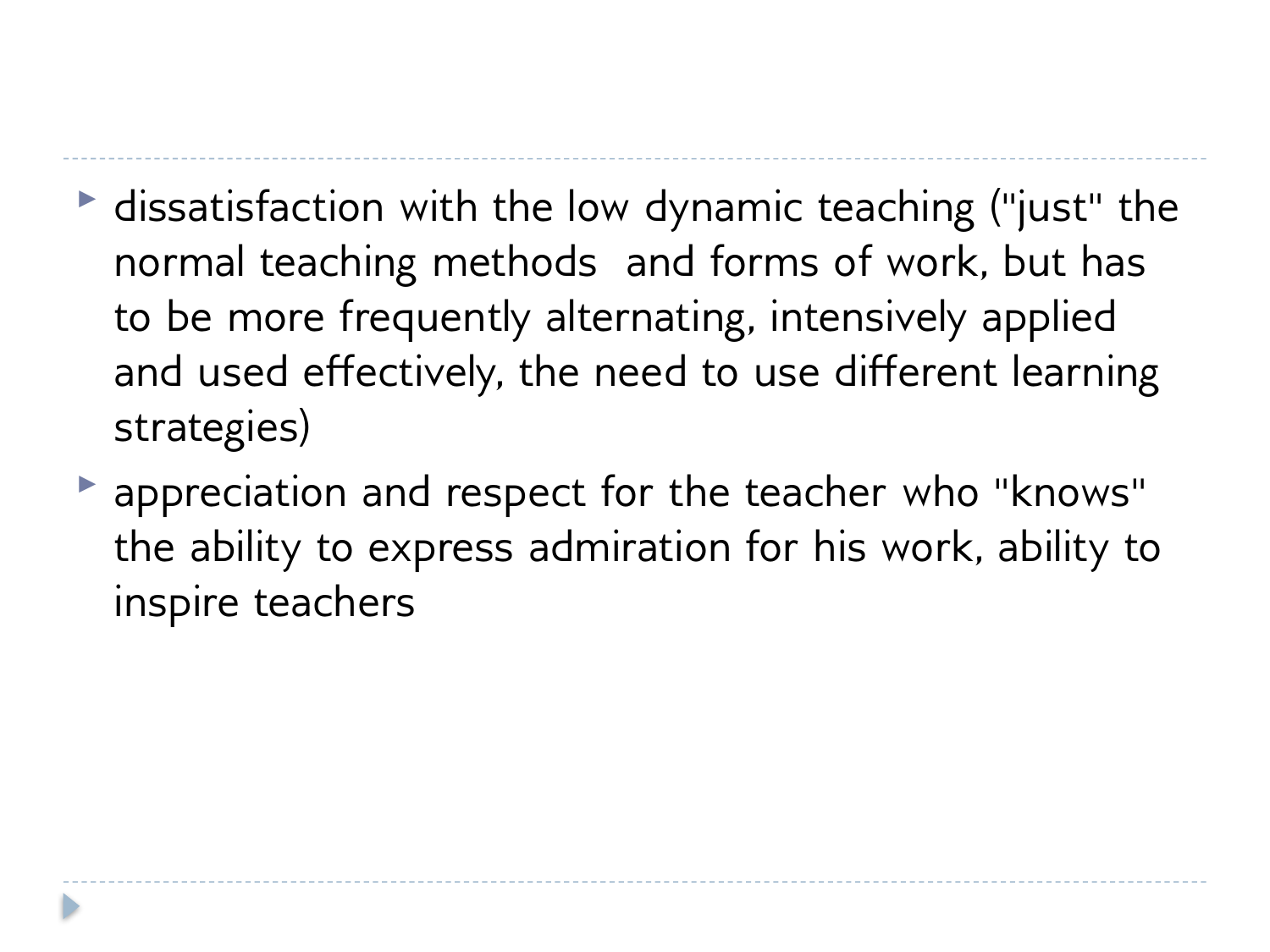

#
dissatisfaction with the low dynamic teaching ("just" the normal teaching methods  and forms of work, but has to be more frequently alternating, intensively applied and used effectively, the need to use different learning strategies)
appreciation and respect for the teacher who "knows" the ability to express admiration for his work, ability to inspire teachers